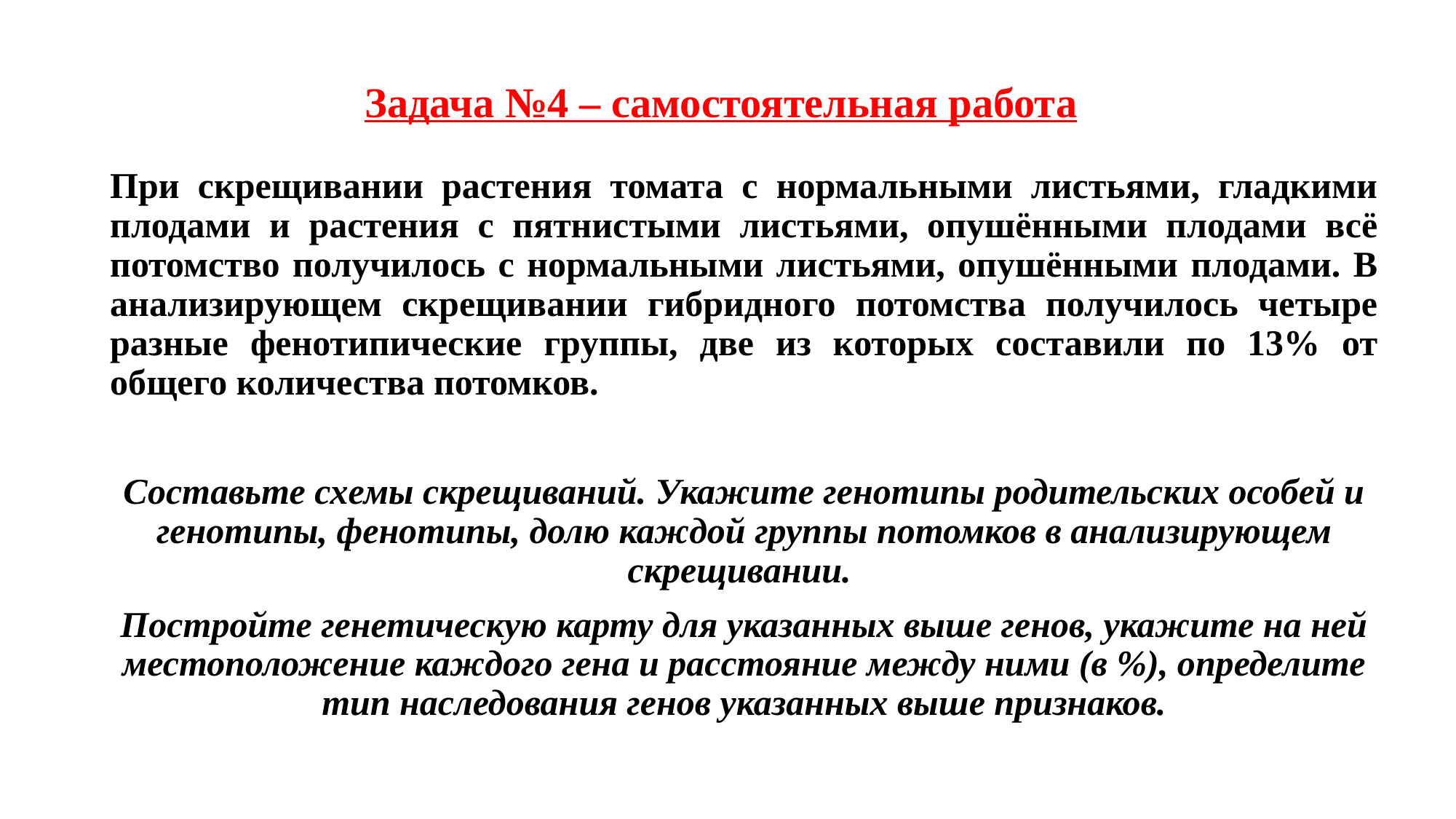

# Задача №4 – самостоятельная работа
При скрещивании растения томата с нормальными листьями, гладкими плодами и растения с пятнистыми листьями, опушёнными плодами всё потомство получилось с нормальными листьями, опушёнными плодами. В анализирующем скрещивании гибридного потомства получилось четыре разные фенотипические группы, две из которых составили по 13% от общего количества потомков.

Составьте схемы скрещиваний. Укажите генотипы родительских особей и генотипы, фенотипы, долю каждой группы потомков в анализирующем скрещивании.
Постройте генетическую карту для указанных выше генов, укажите на ней местоположение каждого гена и расстояние между ними (в %), определите тип наследования генов указанных выше признаков.